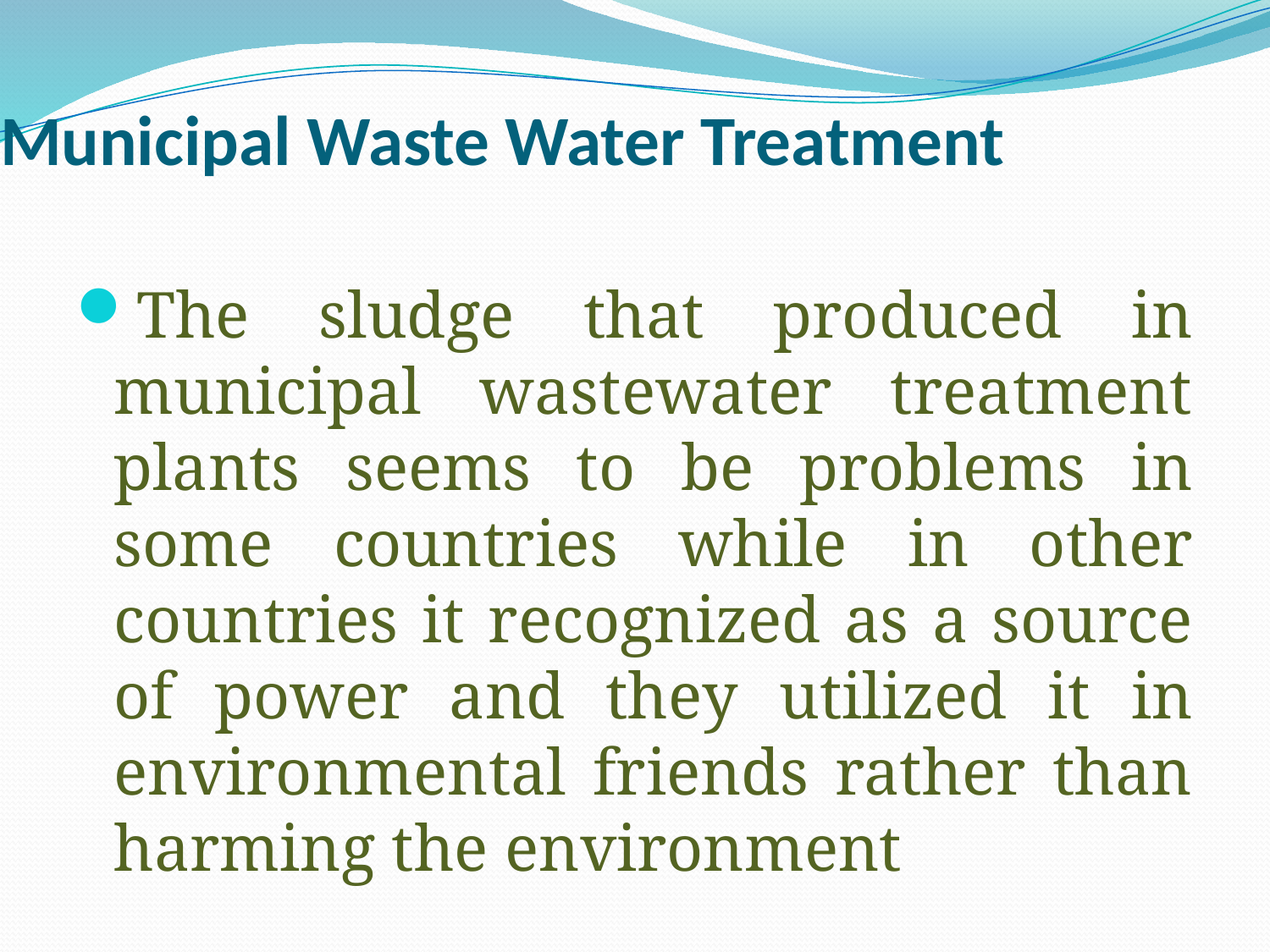

# Municipal Waste Water Treatment
The sludge that produced in municipal wastewater treatment plants seems to be problems in some countries while in other countries it recognized as a source of power and they utilized it in environmental friends rather than harming the environment